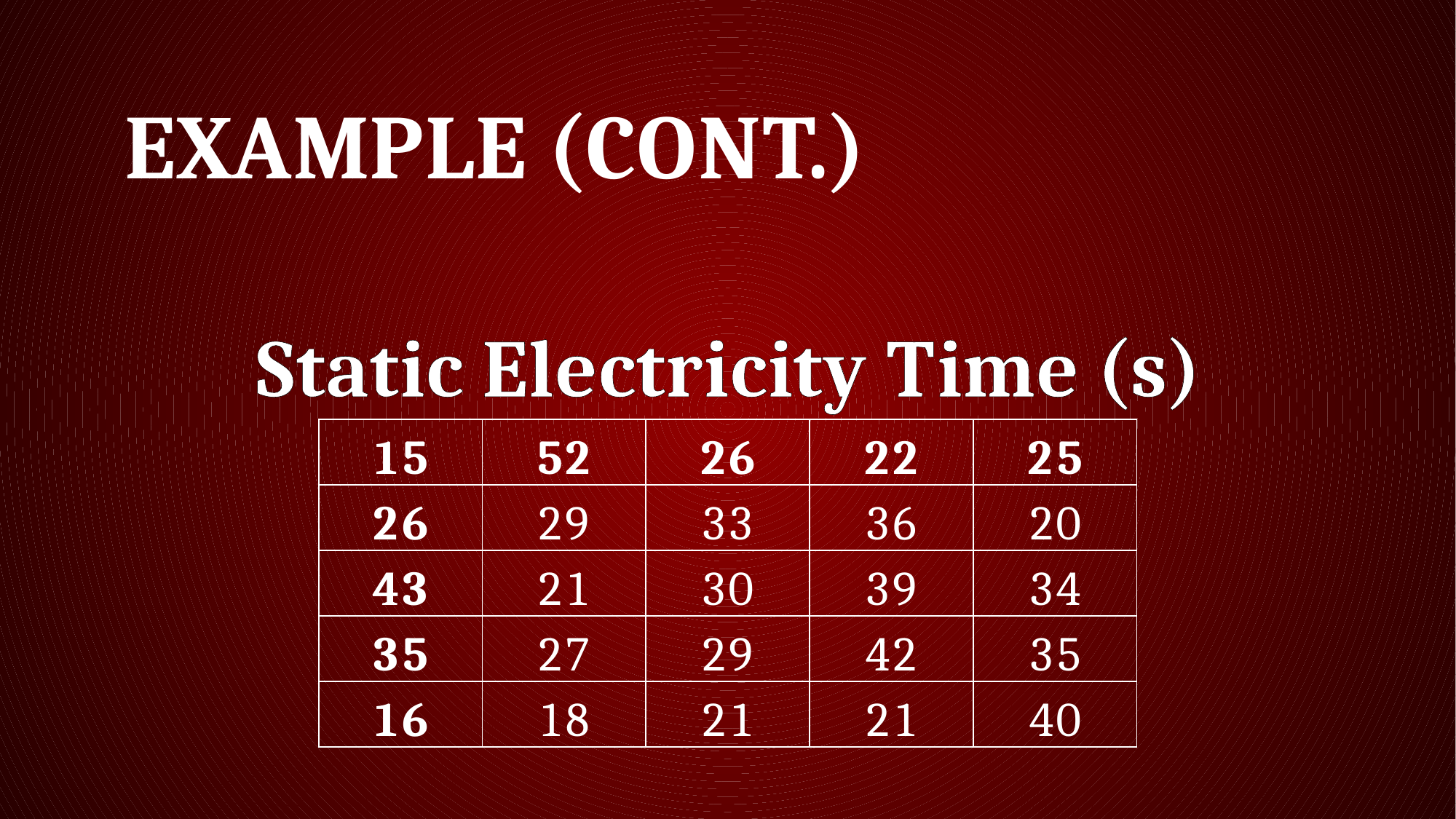

# Example (cont.)
Static Electricity Time (s)
| 15 | 52 | 26 | 22 | 25 |
| --- | --- | --- | --- | --- |
| 26 | 29 | 33 | 36 | 20 |
| 43 | 21 | 30 | 39 | 34 |
| 35 | 27 | 29 | 42 | 35 |
| 16 | 18 | 21 | 21 | 40 |